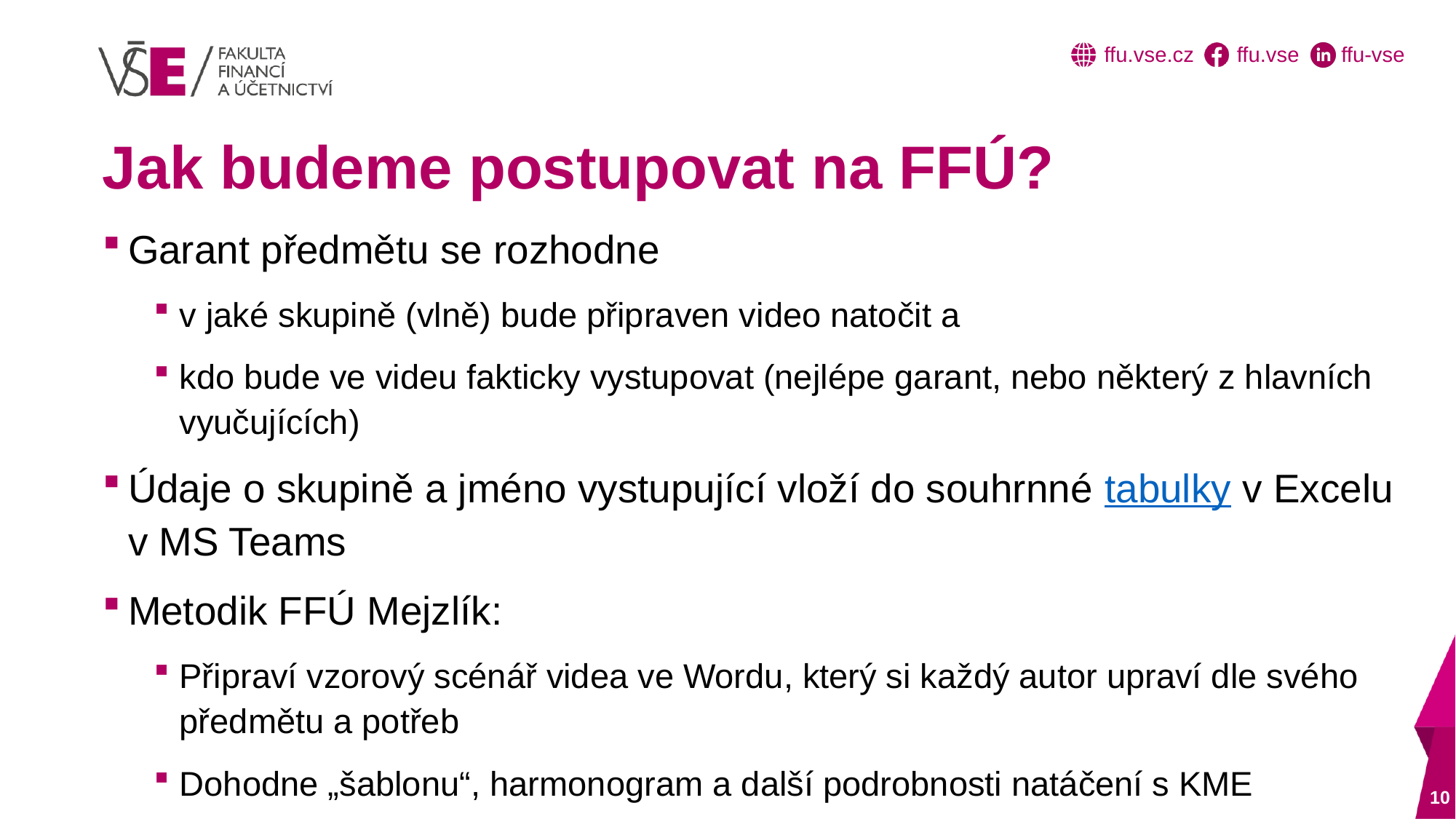

# Jak budeme postupovat na FFÚ?
Garant předmětu se rozhodne
v jaké skupině (vlně) bude připraven video natočit a
kdo bude ve videu fakticky vystupovat (nejlépe garant, nebo některý z hlavních vyučujících)
Údaje o skupině a jméno vystupující vloží do souhrnné tabulky v Excelu v MS Teams
Metodik FFÚ Mejzlík:
Připraví vzorový scénář videa ve Wordu, který si každý autor upraví dle svého předmětu a potřeb
Dohodne „šablonu“, harmonogram a další podrobnosti natáčení s KME